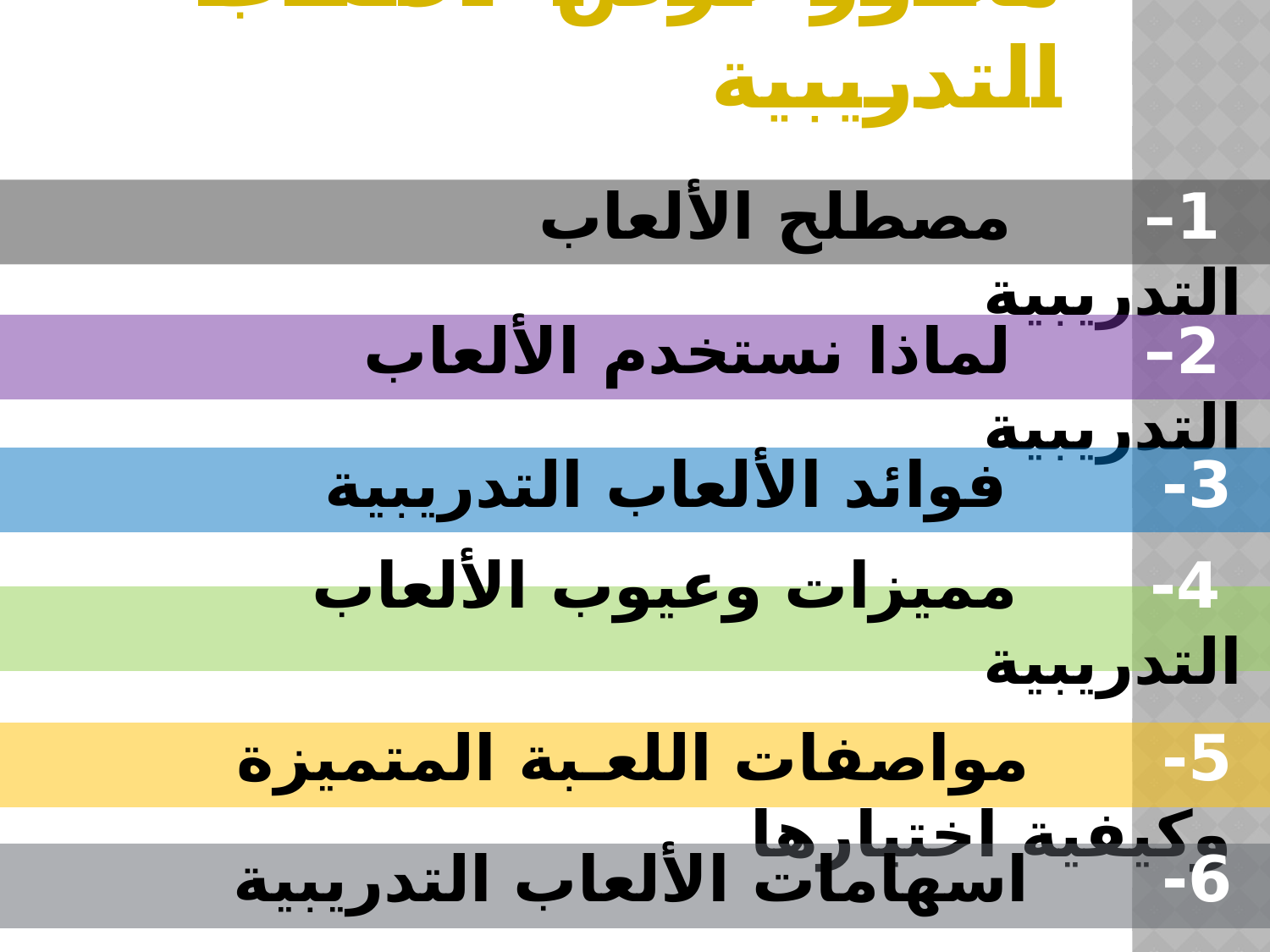

# محاور عرض  الألعاب التدريبية
 1–      مصطلح الألعاب التدريبية

 2–      لماذا نستخدم الألعاب التدريبية

3-       فوائد الألعاب التدريبية

 4-      مميزات وعيوب الألعاب التدريبية

5-      مواصفات اللعـبة المتميزة وكيفية اختيارها

6-      اسهامات الألعاب التدريبية